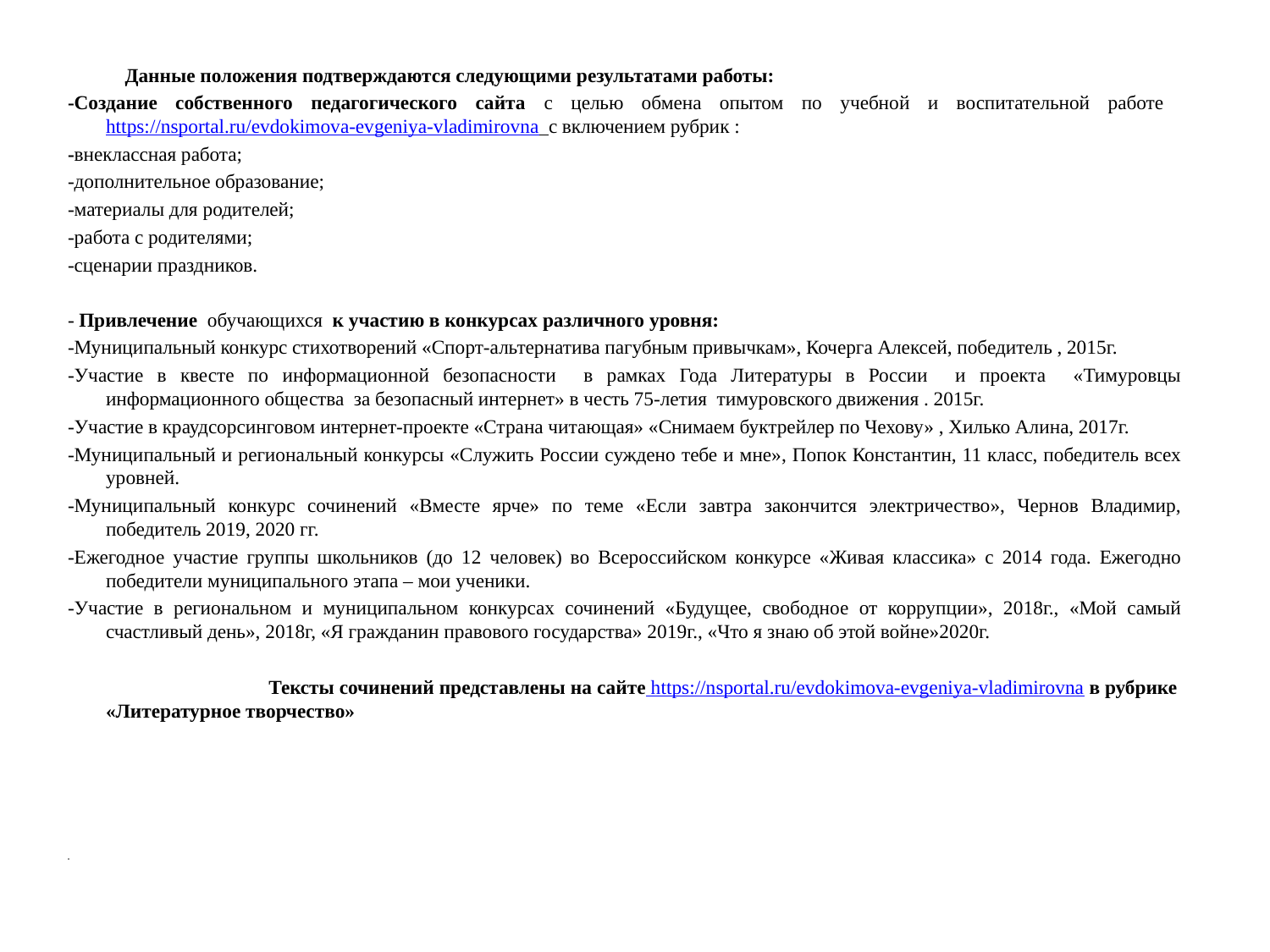

Данные положения подтверждаются следующими результатами работы:
-Создание собственного педагогического сайта с целью обмена опытом по учебной и воспитательной работе  https://nsportal.ru/evdokimova-evgeniya-vladimirovna  с включением рубрик :
-внеклассная работа;
-дополнительное образование;
-материалы для родителей;
-работа с родителями;
-сценарии праздников.

- Привлечение  обучающихся  к участию в конкурсах различного уровня:
-Муниципальный конкурс стихотворений «Спорт-альтернатива пагубным привычкам», Кочерга Алексей, победитель , 2015г.
-Участие в квесте по информационной безопасности  в рамках Года Литературы в России  и проекта  «Тимуровцы информационного общества  за безопасный интернет» в честь 75-летия  тимуровского движения . 2015г.
-Участие в краудсорсинговом интернет-проекте «Страна читающая» «Снимаем буктрейлер по Чехову» , Хилько Алина, 2017г.
-Муниципальный и региональный конкурсы «Служить России суждено тебе и мне», Попок Константин, 11 класс, победитель всех уровней.
-Муниципальный конкурс сочинений «Вместе ярче» по теме «Если завтра закончится электричество», Чернов Владимир, победитель 2019, 2020 гг.
-Ежегодное участие группы школьников (до 12 человек) во Всероссийском конкурсе «Живая классика» с 2014 года. Ежегодно победители муниципального этапа – мои ученики.
-Участие в региональном и муниципальном конкурсах сочинений «Будущее, свободное от коррупции», 2018г., «Мой самый счастливый день», 2018г, «Я гражданин правового государства» 2019г., «Что я знаю об этой войне»2020г.

                                       Тексты сочинений представлены на сайте https://nsportal.ru/evdokimova-evgeniya-vladimirovna в рубрике  «Литературное творчество»